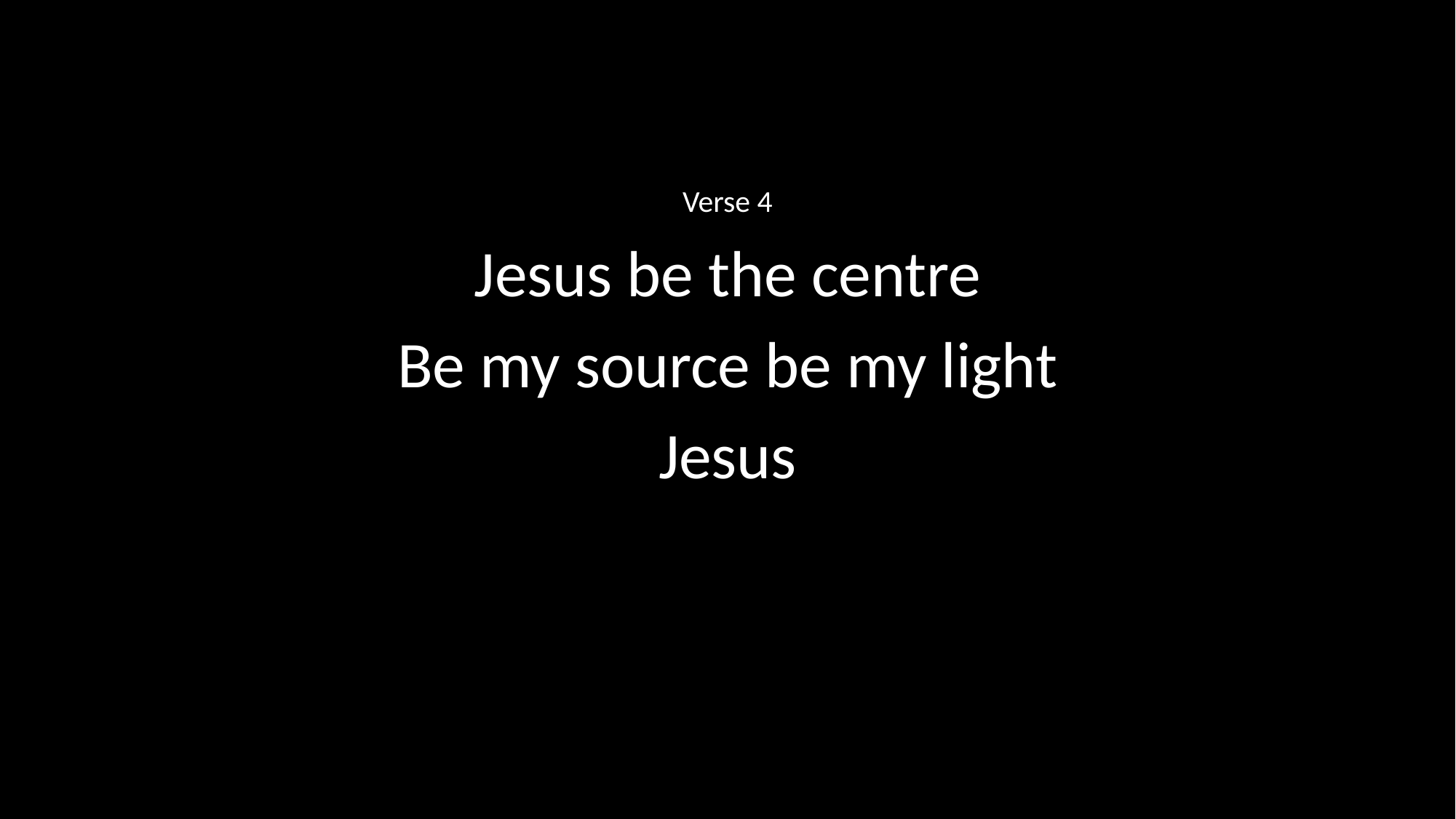

Verse 4
Jesus be the centre
Be my source be my light
Jesus